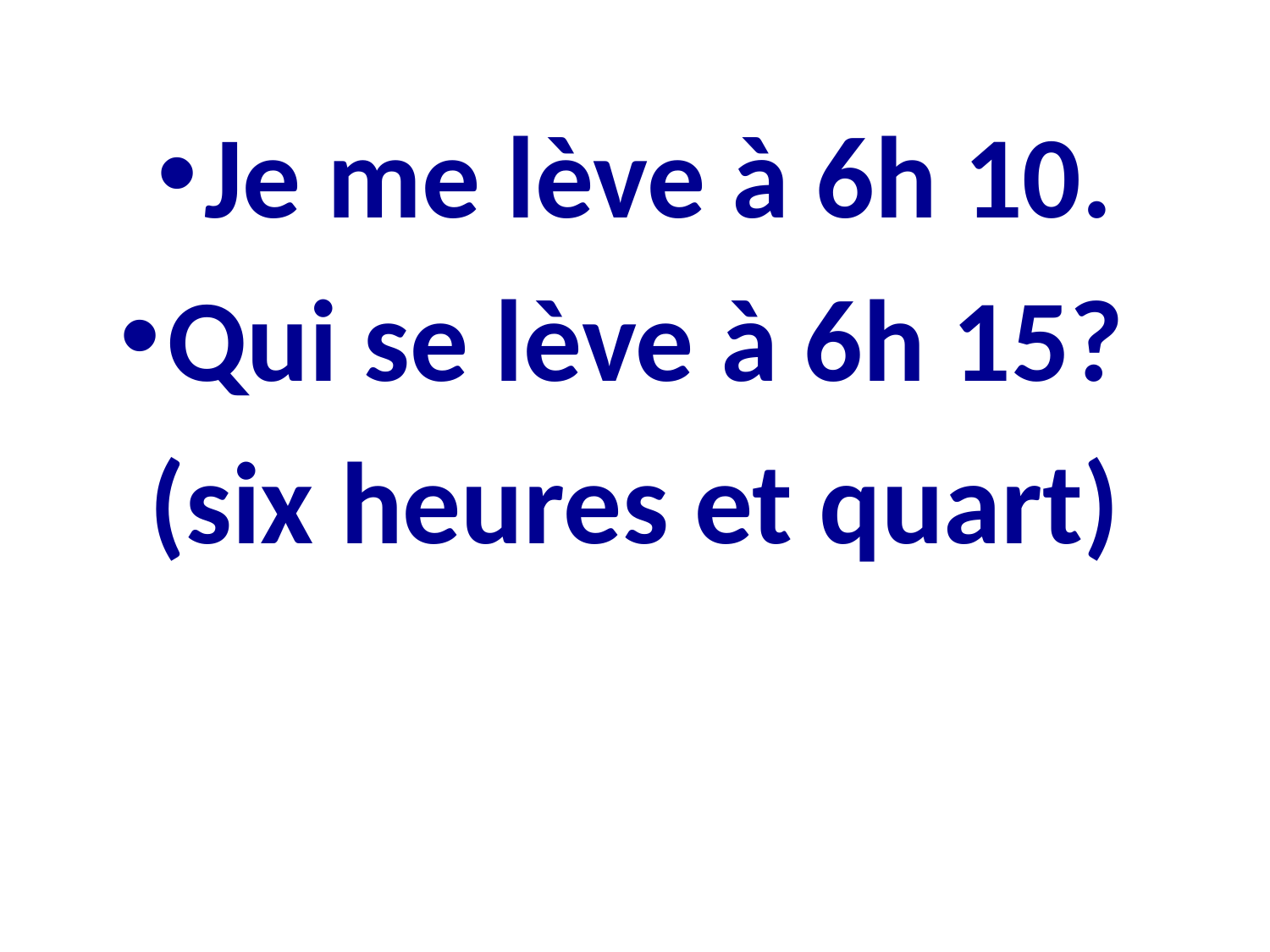

Je me lève à 6h 10.
Qui se lève à 6h 15?
(six heures et quart)